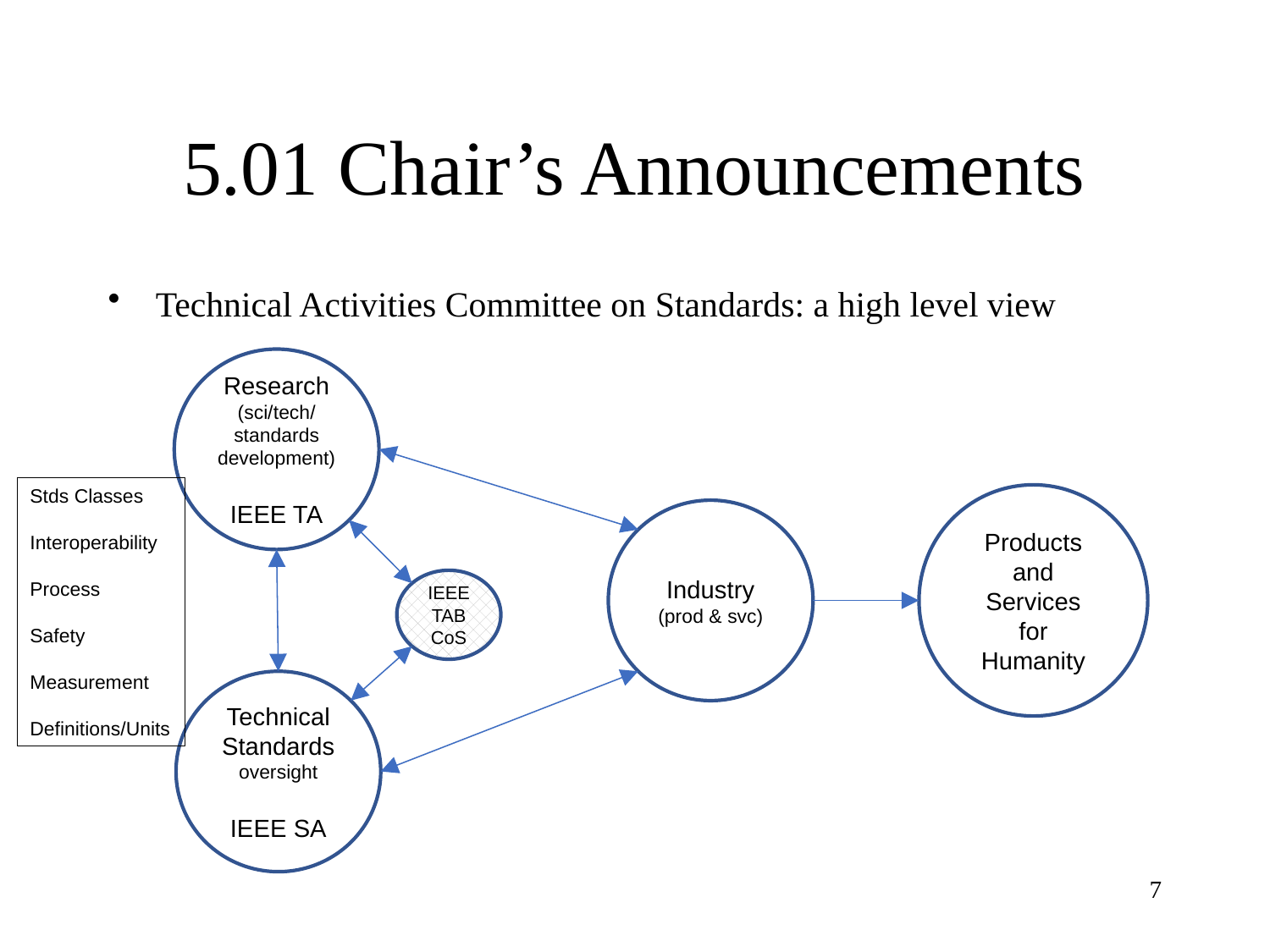

# 5.01 Chair’s Announcements
Technical Activities Committee on Standards: a high level view
Research
(sci/tech/
standards development)
IEEE TA
Stds Classes
Interoperability
Process
Safety
Measurement
Definitions/Units
Products
and
Services
for
Humanity
Industry
(prod & svc)
IEEE
TAB
CoS
TechnicalStandards
oversight
IEEE SA
7